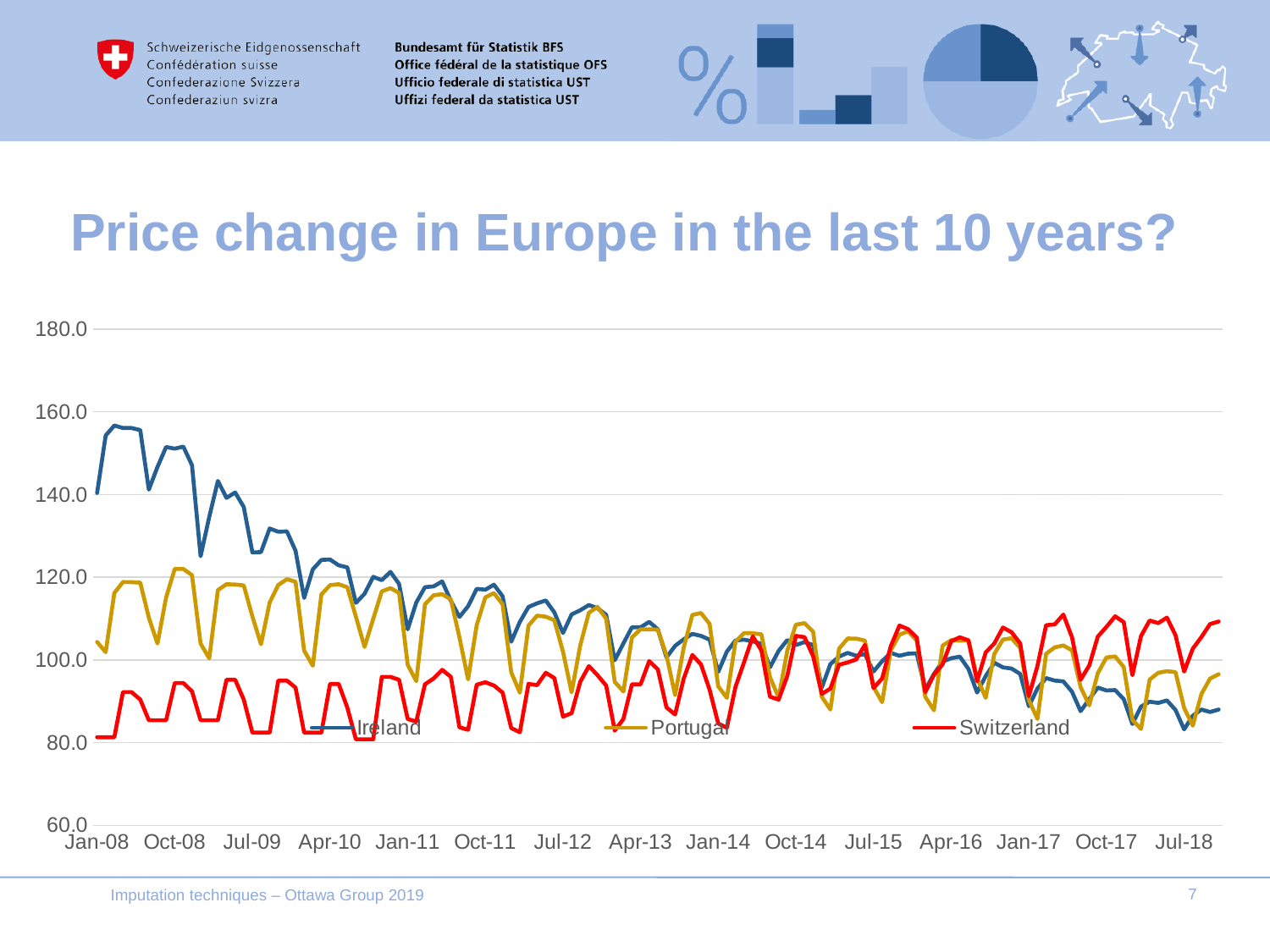

# Price change in Europe in the last 10 years?

### Chart

| Category | Ireland | Portugal | Switzerland |
|---|---|---|---|
| Jan-08 | 140.4 | 104.34 | 81.3 |
| Feb-08 | 154.3 | 101.88 | 81.3 |
| Mar-08 | 156.7 | 116.21 | 81.3 |
| Apr-08 | 156.1 | 118.85 | 92.2 |
| May-08 | 156.1 | 118.82 | 92.2 |
| Jun-08 | 155.6 | 118.69 | 90.4 |
| Jul-08 | 141.2 | 110.24 | 85.4 |
| Aug-08 | 146.7 | 103.97 | 85.4 |
| Sep-08 | 151.5 | 115.1 | 85.4 |
| Oct-08 | 151.1 | 122.02 | 94.4 |
| Nov-08 | 151.6 | 122.0 | 94.4 |
| Dec-08 | 147.1 | 120.51 | 92.4 |
| Jan-09 | 125.1 | 103.94 | 85.4 |
| Feb-09 | 134.6 | 100.38 | 85.4 |
| Mar-09 | 143.3 | 116.9 | 85.4 |
| Apr-09 | 139.2 | 118.31 | 95.2 |
| May-09 | 140.5 | 118.24 | 95.2 |
| Jun-09 | 137.0 | 118.04 | 90.4 |
| Jul-09 | 126.0 | 110.5 | 82.4 |
| Aug-09 | 126.1 | 103.78 | 82.4 |
| Sep-09 | 131.8 | 113.88 | 82.4 |
| Oct-09 | 131.0 | 118.13 | 95.0 |
| Nov-09 | 131.1 | 119.53 | 95.0 |
| Dec-09 | 126.4 | 118.92 | 93.3 |
| Jan-10 | 115.0 | 102.25 | 82.4 |
| Feb-10 | 121.9 | 98.59 | 82.4 |
| Mar-10 | 124.2 | 115.85 | 82.4 |
| Apr-10 | 124.3 | 118.1 | 94.2 |
| May-10 | 122.9 | 118.31 | 94.2 |
| Jun-10 | 122.4 | 117.6 | 88.5 |
| Jul-10 | 113.8 | 110.44 | 80.8 |
| Aug-10 | 116.0 | 103.13 | 80.8 |
| Sep-10 | 120.1 | 109.9 | 80.8 |
| Oct-10 | 119.3 | 116.59 | 95.9 |
| Nov-10 | 121.3 | 117.37 | 95.9 |
| Dec-10 | 118.4 | 116.22 | 95.2 |
| Jan-11 | 107.4 | 98.82 | 85.7 |
| Feb-11 | 113.9 | 94.85 | 85.1 |
| Mar-11 | 117.6 | 113.45 | 94.1 |
| Apr-11 | 117.8 | 115.64 | 95.5 |
| May-11 | 119.0 | 115.92 | 97.6 |
| Jun-11 | 114.3 | 114.64 | 95.9 |
| Jul-11 | 110.4 | 105.45 | 83.7 |
| Aug-11 | 113.0 | 95.29 | 83.1 |
| Sep-11 | 117.2 | 108.41 | 94.0 |
| Oct-11 | 117.0 | 115.15 | 94.6 |
| Nov-11 | 118.2 | 116.16 | 93.8 |
| Dec-11 | 115.4 | 113.47 | 92.1 |
| Jan-12 | 104.4 | 96.98 | 83.5 |
| Feb-12 | 109.2 | 92.06 | 82.5 |
| Mar-12 | 112.8 | 108.31 | 94.2 |
| Apr-12 | 113.7 | 110.71 | 93.9 |
| May-12 | 114.4 | 110.46 | 96.9 |
| Jun-12 | 111.5 | 109.59 | 95.6 |
| Jul-12 | 106.5 | 101.99 | 86.3 |
| Aug-12 | 111.0 | 92.14 | 87.1 |
| Sep-12 | 112.0 | 103.52 | 94.7 |
| Oct-12 | 113.3 | 111.43 | 98.5 |
| Nov-12 | 112.5 | 112.8 | 96.3 |
| Dec-12 | 110.9 | 109.99 | 93.8 |
| Jan-13 | 99.9 | 94.68 | 82.9 |
| Feb-13 | 104.0 | 92.35 | 85.7 |
| Mar-13 | 107.9 | 105.45 | 94.1 |
| Apr-13 | 107.9 | 107.41 | 94.1 |
| May-13 | 109.2 | 107.39 | 99.7 |
| Jun-13 | 107.4 | 107.33 | 97.7 |
| Jul-13 | 100.6 | 101.12 | 88.5 |
| Aug-13 | 103.4 | 91.48 | 86.8 |
| Sep-13 | 105.0 | 103.01 | 95.5 |
| Oct-13 | 106.3 | 110.88 | 101.2 |
| Nov-13 | 105.8 | 111.34 | 98.9 |
| Dec-13 | 104.9 | 108.72 | 92.8 |
| Jan-14 | 97.1 | 93.59 | 84.6 |
| Feb-14 | 102.0 | 90.83 | 83.6 |
| Mar-14 | 104.7 | 104.42 | 93.5 |
| Apr-14 | 104.9 | 106.49 | 99.5 |
| May-14 | 104.5 | 106.44 | 105.7 |
| Jun-14 | 103.9 | 106.2 | 102.3 |
| Jul-14 | 98.2 | 95.83 | 91.1 |
| Aug-14 | 102.2 | 90.87 | 90.4 |
| Sep-14 | 104.8 | 102.19 | 96.1 |
| Oct-14 | 103.6 | 108.52 | 105.8 |
| Nov-14 | 104.3 | 108.89 | 105.5 |
| Dec-14 | 103.6 | 106.83 | 100.9 |
| Jan-15 | 93.3 | 91.07 | 91.77 |
| Feb-15 | 99.0 | 88.0 | 93.06 |
| Mar-15 | 100.8 | 102.71 | 98.83 |
| Apr-15 | 101.7 | 105.18 | 99.38 |
| May-15 | 101.0 | 105.15 | 100.14 |
| Jun-15 | 101.4 | 104.67 | 103.64 |
| Jul-15 | 97.2 | 93.45 | 93.18 |
| Aug-15 | 99.7 | 89.76 | 95.51 |
| Sep-15 | 101.7 | 102.32 | 103.31 |
| Oct-15 | 101.0 | 106.08 | 108.31 |
| Nov-15 | 101.5 | 106.95 | 107.45 |
| Dec-15 | 101.6 | 104.66 | 105.42 |
| Jan-16 | 92.8 | 91.04 | 92.18 |
| Feb-16 | 96.6 | 87.83 | 96.4 |
| Mar-16 | 99.6 | 103.45 | 98.91 |
| Apr-16 | 100.4 | 104.78 | 104.53 |
| May-16 | 100.8 | 104.64 | 105.47 |
| Jun-16 | 97.8 | 104.74 | 104.73 |
| Jul-16 | 92.1 | 95.61 | 94.81 |
| Aug-16 | 96.1 | 90.83 | 101.8 |
| Sep-16 | 99.3 | 101.46 | 103.99 |
| Oct-16 | 98.2 | 104.93 | 107.83 |
| Nov-16 | 97.9 | 105.22 | 106.67 |
| Dec-16 | 96.6 | 102.92 | 103.98 |
| Jan-17 | 88.8 | 90.27 | 91.22 |
| Feb-17 | 93.1 | 85.72 | 98.57 |
| Mar-17 | 95.6 | 101.49 | 108.39 |
| Apr-17 | 95.0 | 103.03 | 108.59 |
| May-17 | 94.8 | 103.49 | 110.97 |
| Jun-17 | 92.3 | 102.32 | 105.49 |
| Jul-17 | 87.6 | 93.43 | 95.19 |
| Aug-17 | 90.5 | 89.01 | 98.65 |
| Sep-17 | 93.3 | 96.81 | 105.66 |
| Oct-17 | 92.6 | 100.59 | 108.0 |
| Nov-17 | 92.7 | 100.84 | 110.54 |
| Dec-17 | 90.5 | 98.26 | 109.14 |
| Jan-18 | 84.5 | 85.51 | 96.3 |
| Feb-18 | 88.7 | 83.29 | 105.77 |
| Mar-18 | 89.9 | 95.24 | 109.53 |
| Apr-18 | 89.6 | 96.88 | 108.9 |
| May-18 | 90.2 | 97.28 | 110.23 |
| Jun-18 | 87.9 | 97.04 | 105.99 |
| Jul-18 | 83.2 | 88.36 | 97.19 |
| Aug-18 | 86.5 | 84.1 | 102.72 |
| Sep-18 | 88.0 | 91.73 | 105.53 |
| Oct-18 | 87.4 | 95.48 | 108.67 |
| Nov-18 | 88.0 | 96.54 | 109.29 |